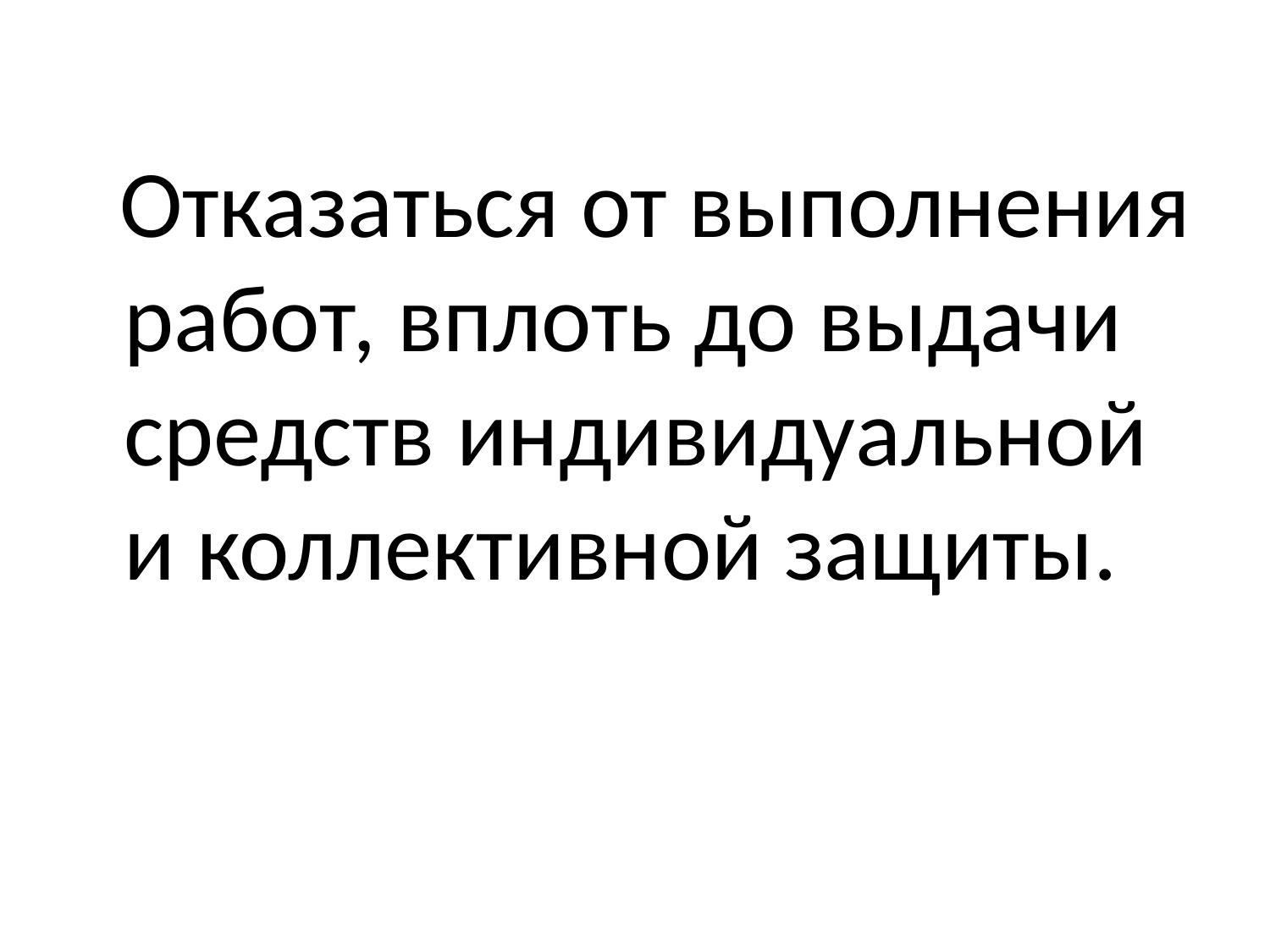

#
  Отказаться от выполнения работ, вплоть до выдачи средств индивидуальной и коллективной защиты.